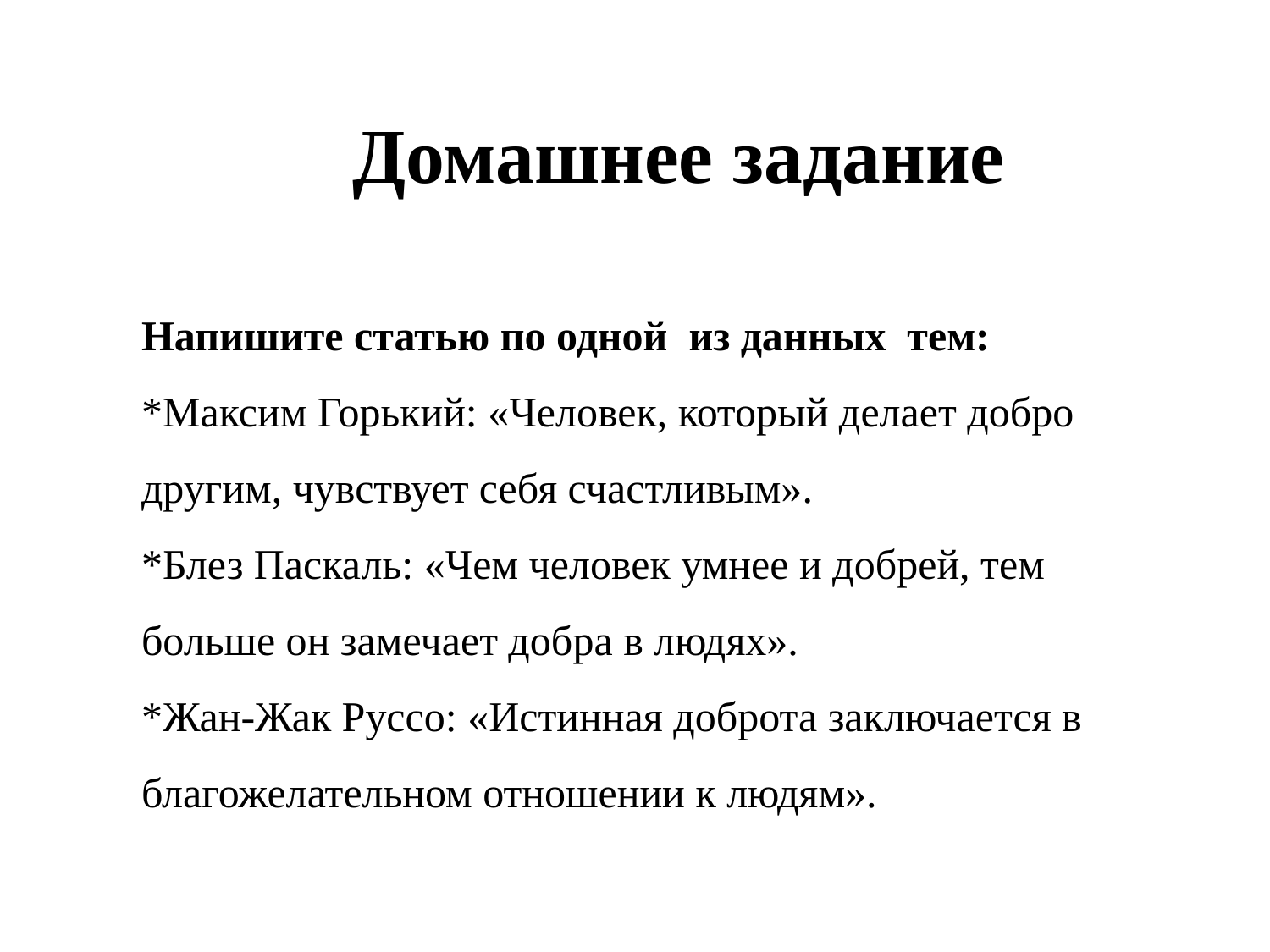

Домашнее задание

Напишите статью по одной  из данных  тем:
*Максим Горький: «Человек, который делает добро другим, чувствует себя счастливым».
​*Блез Паскаль: «Чем человек умнее и добрей, тем больше он замечает добра в людях».
​*Жан-Жак Руссо: «Истинная доброта заключается в благожелательном отношении к людям».